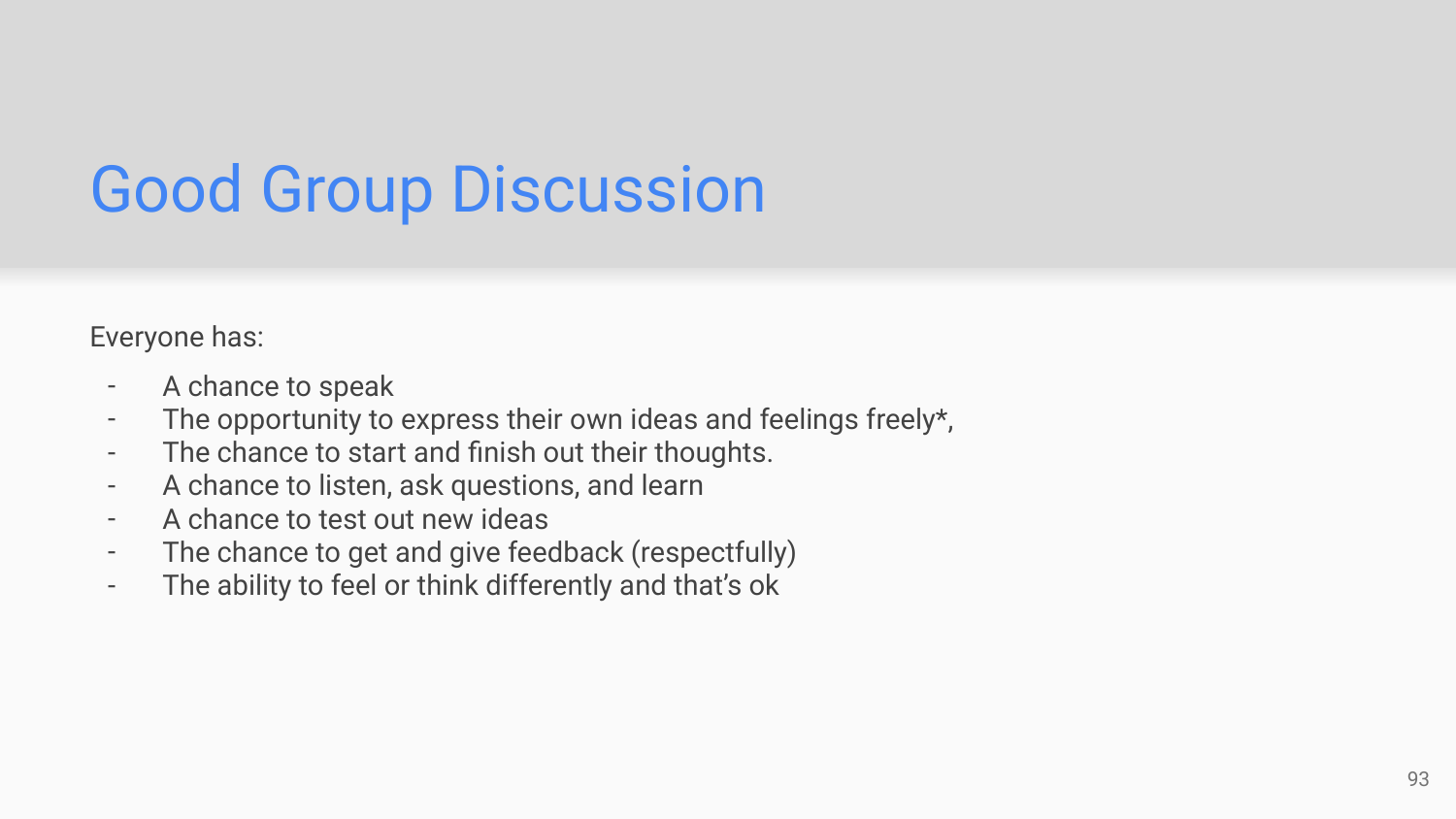

# Good Group Discussion
Everyone has:
A chance to speak
The opportunity to express their own ideas and feelings freely*,
The chance to start and finish out their thoughts.
A chance to listen, ask questions, and learn
A chance to test out new ideas
The chance to get and give feedback (respectfully)
The ability to feel or think differently and that’s ok
93